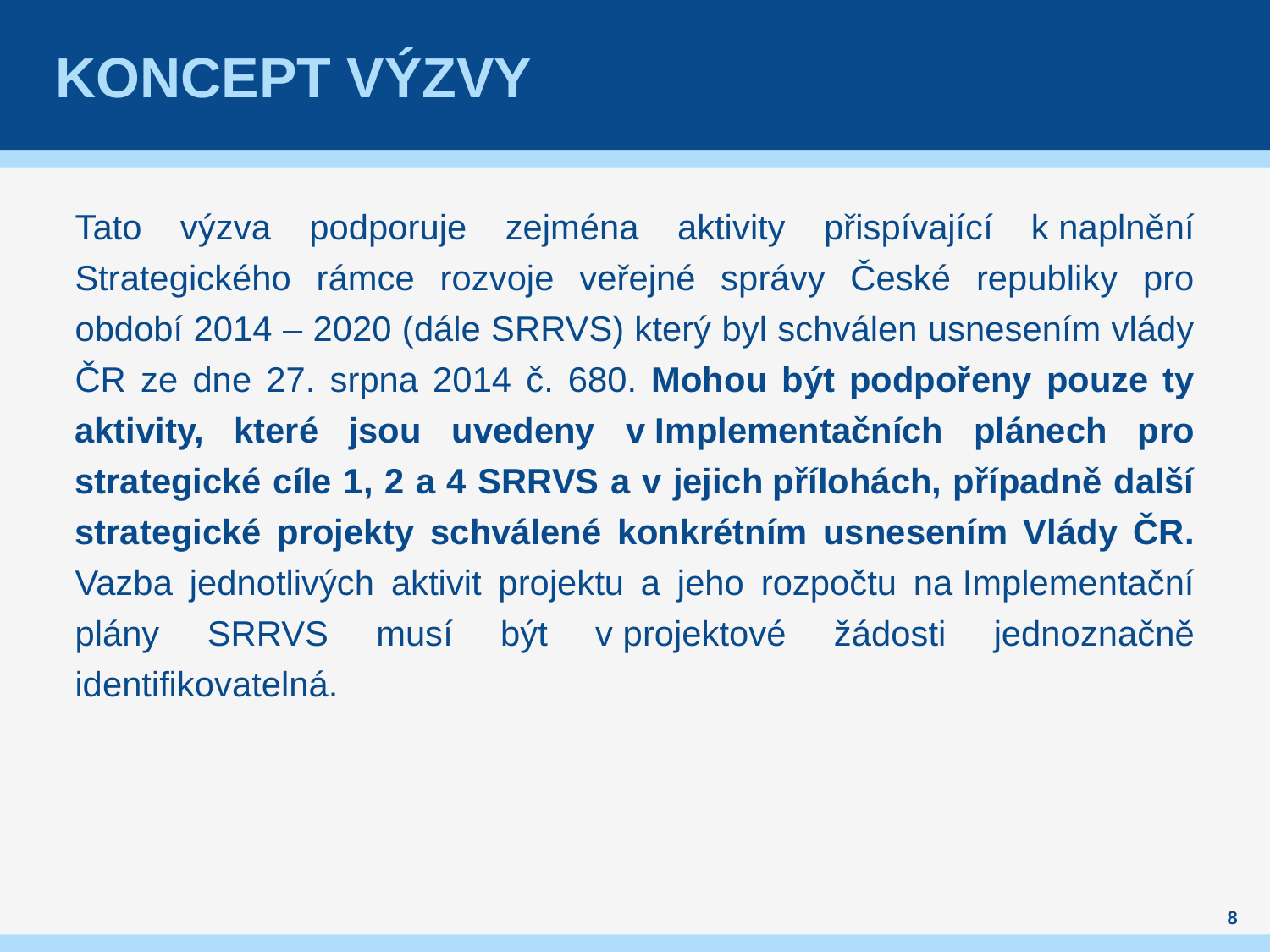

# Koncept výzvy
Tato výzva podporuje zejména aktivity přispívající k naplnění Strategického rámce rozvoje veřejné správy České republiky pro období 2014 – 2020 (dále SRRVS) který byl schválen usnesením vlády ČR ze dne 27. srpna 2014 č. 680. Mohou být podpořeny pouze ty aktivity, které jsou uvedeny v Implementačních plánech pro strategické cíle 1, 2 a 4 SRRVS a v jejich přílohách, případně další strategické projekty schválené konkrétním usnesením Vlády ČR. Vazba jednotlivých aktivit projektu a jeho rozpočtu na Implementační plány SRRVS musí být v projektové žádosti jednoznačně identifikovatelná.

8